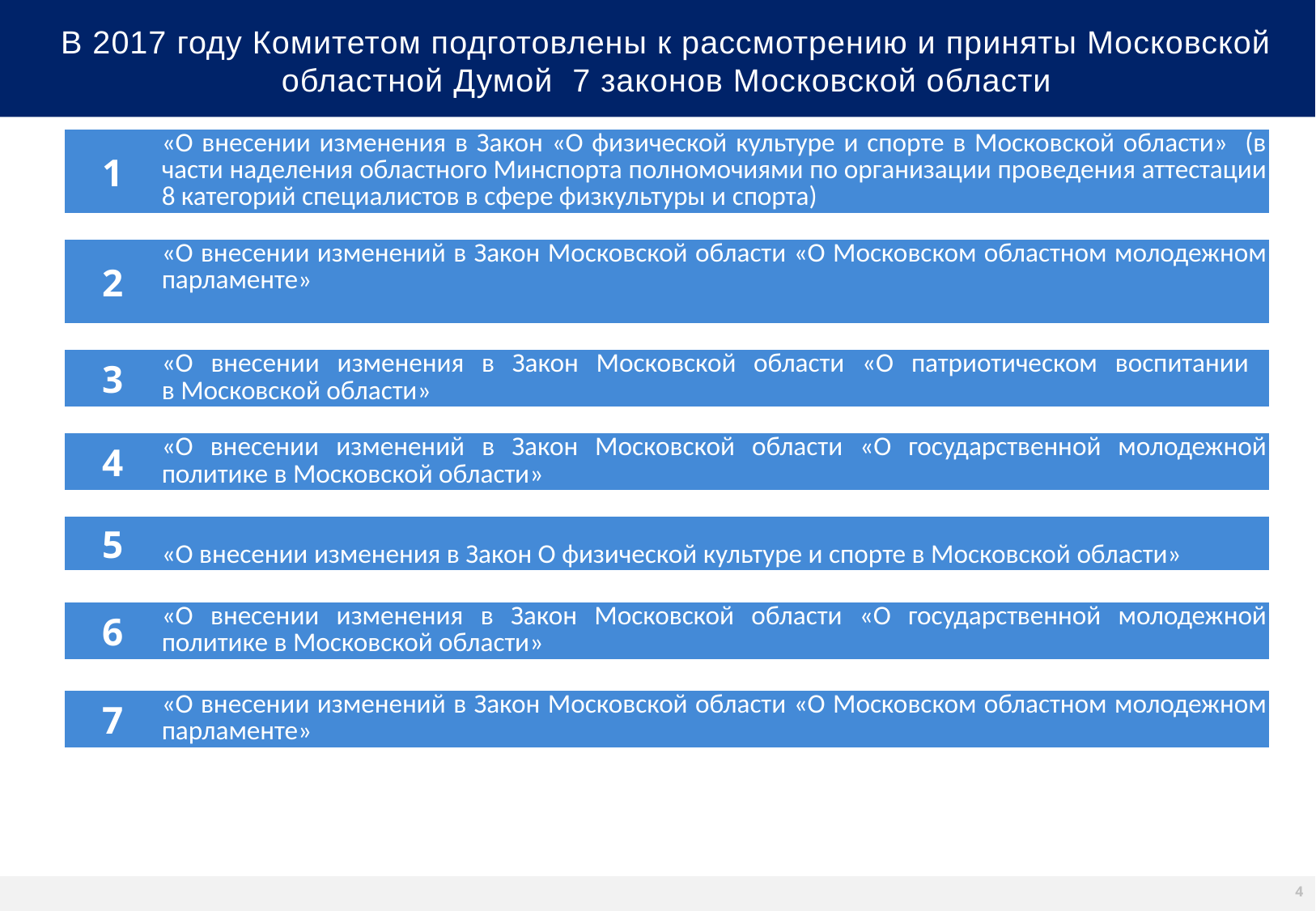

# В 2017 году Комитетом подготовлены к рассмотрению и приняты Московской областной Думой  7 законов Московской области
| 1 | «О внесении изменения в Закон «О физической культуре и спорте в Московской области» (в части наделения областного Минспорта полномочиями по организации проведения аттестации 8 категорий специалистов в сфере физкультуры и спорта) |
| --- | --- |
|  |  |
| 2 | «О внесении изменений в Закон Московской области «О Московском областном молодежном парламенте» |
|  |  |
| 3 | «О внесении изменения в Закон Московской области «О патриотическом воспитании в Московской области» |
|  |  |
| 4 | «О внесении изменений в Закон Московской области «О государственной молодежной политике в Московской области» |
|  |  |
| 5 | «О внесении изменения в Закон О физической культуре и спорте в Московской области» |
|  |  |
| 6 | «О внесении изменения в Закон Московской области «О государственной молодежной политике в Московской области» |
|  |  |
| 7 | «О внесении изменений в Закон Московской области «О Московском областном молодежном парламенте» |